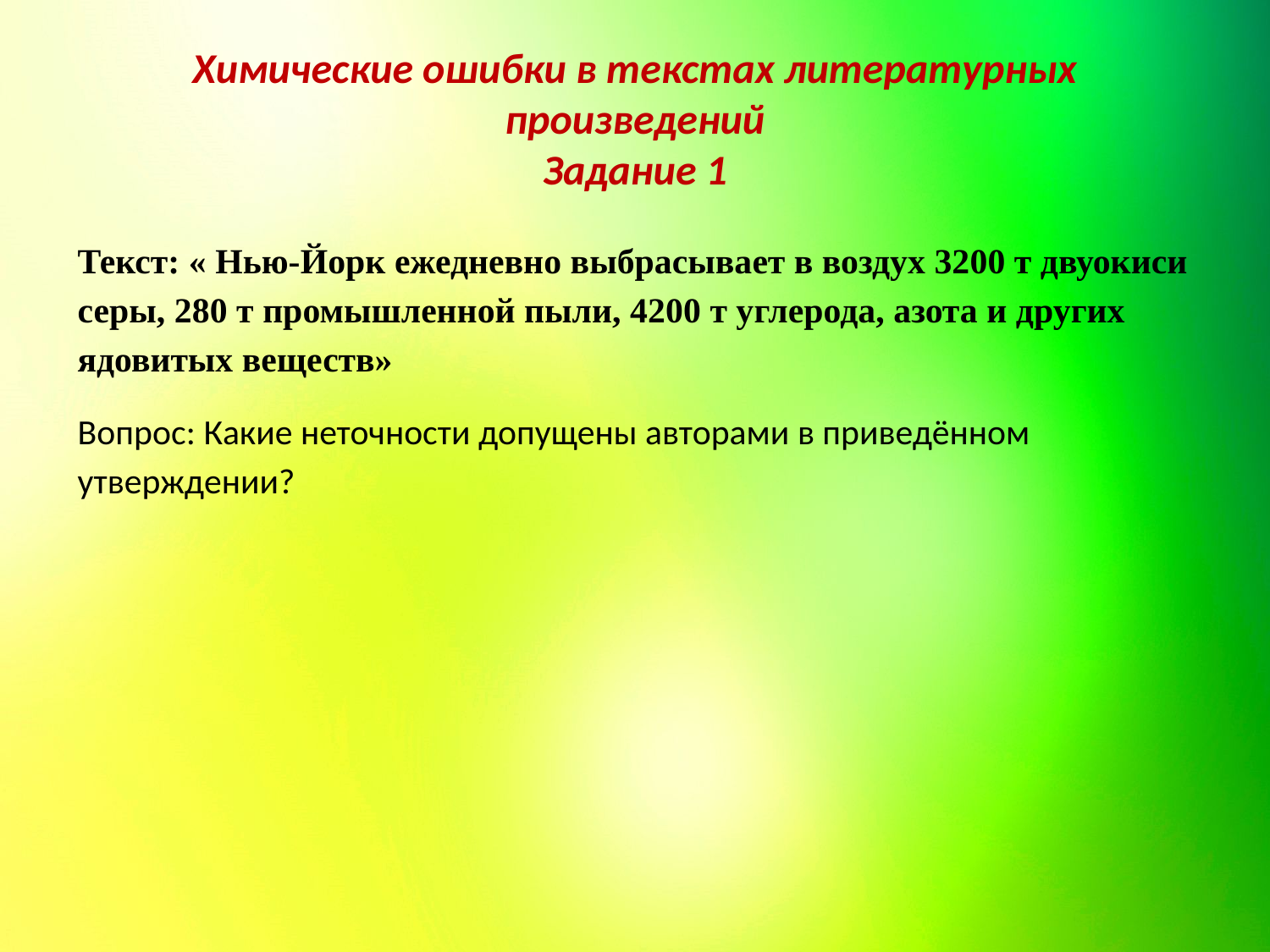

# Химические ошибки в текстах литературных произведений Задание 1
Текст: « Нью-Йорк ежедневно выбрасывает в воздух 3200 т двуокиси серы, 280 т промышленной пыли, 4200 т углерода, азота и других ядовитых веществ»
Вопрос: Какие неточности допущены авторами в приведённом утверждении?